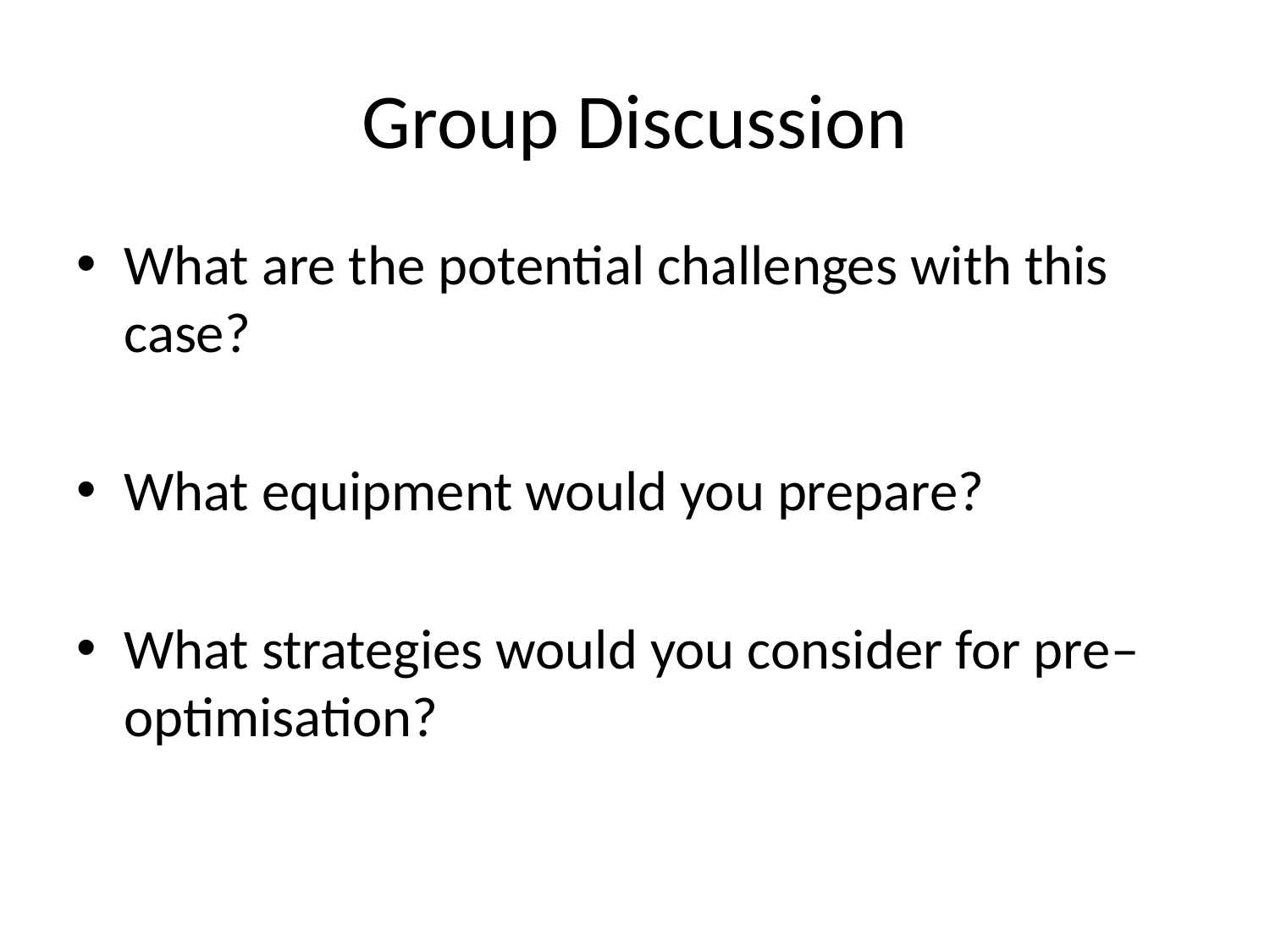

# Group Discussion
What are the potential challenges with this case?

What equipment would you prepare?

What strategies would you consider for pre– optimisation?